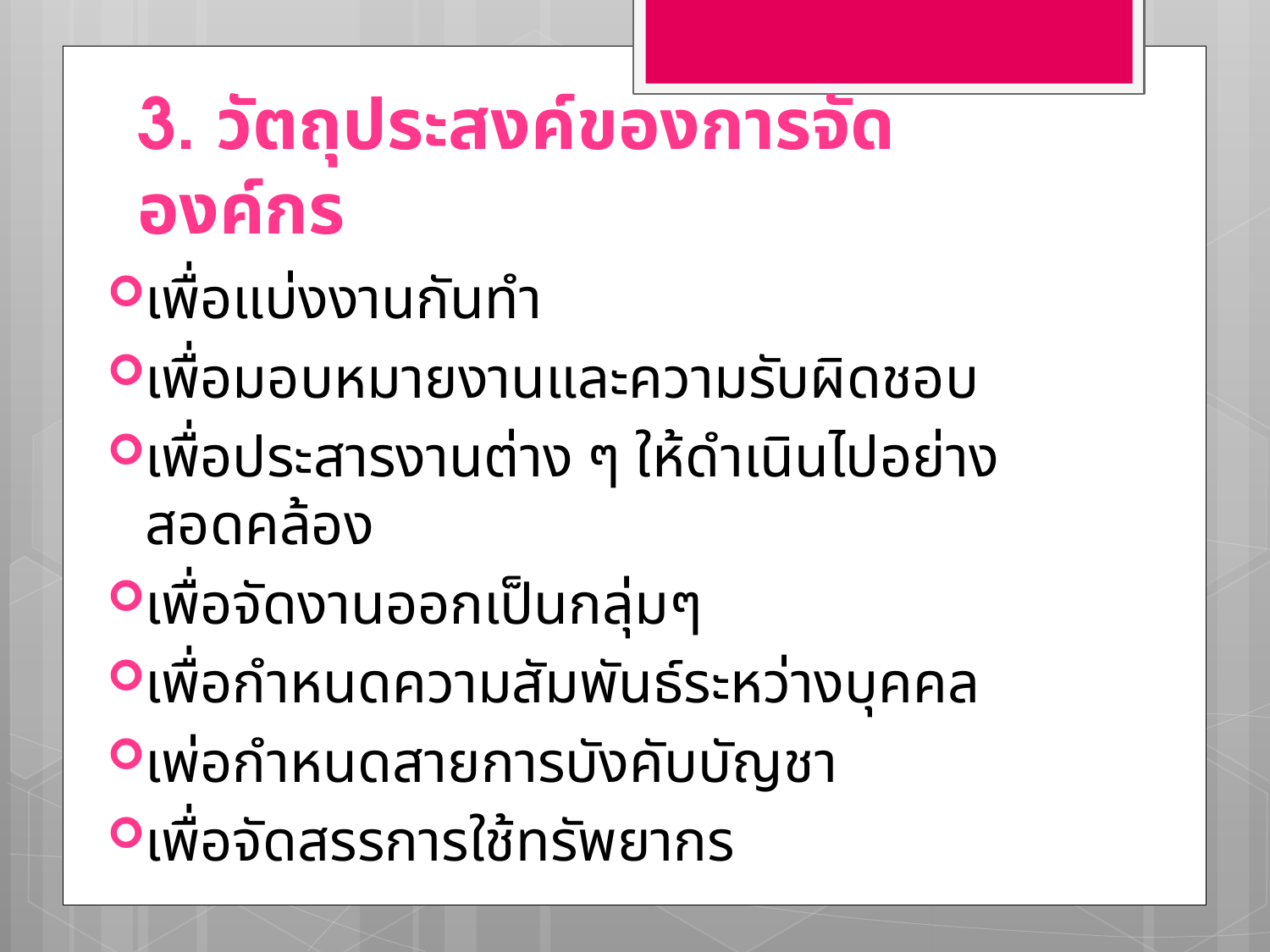

# 3. วัตถุประสงค์ของการจัดองค์กร
เพื่อแบ่งงานกันทำ
เพื่อมอบหมายงานและความรับผิดชอบ
เพื่อประสารงานต่าง ๆ ให้ดำเนินไปอย่างสอดคล้อง
เพื่อจัดงานออกเป็นกลุ่มๆ
เพื่อกำหนดความสัมพันธ์ระหว่างบุคคล
เพ่อกำหนดสายการบังคับบัญชา
เพื่อจัดสรรการใช้ทรัพยากร